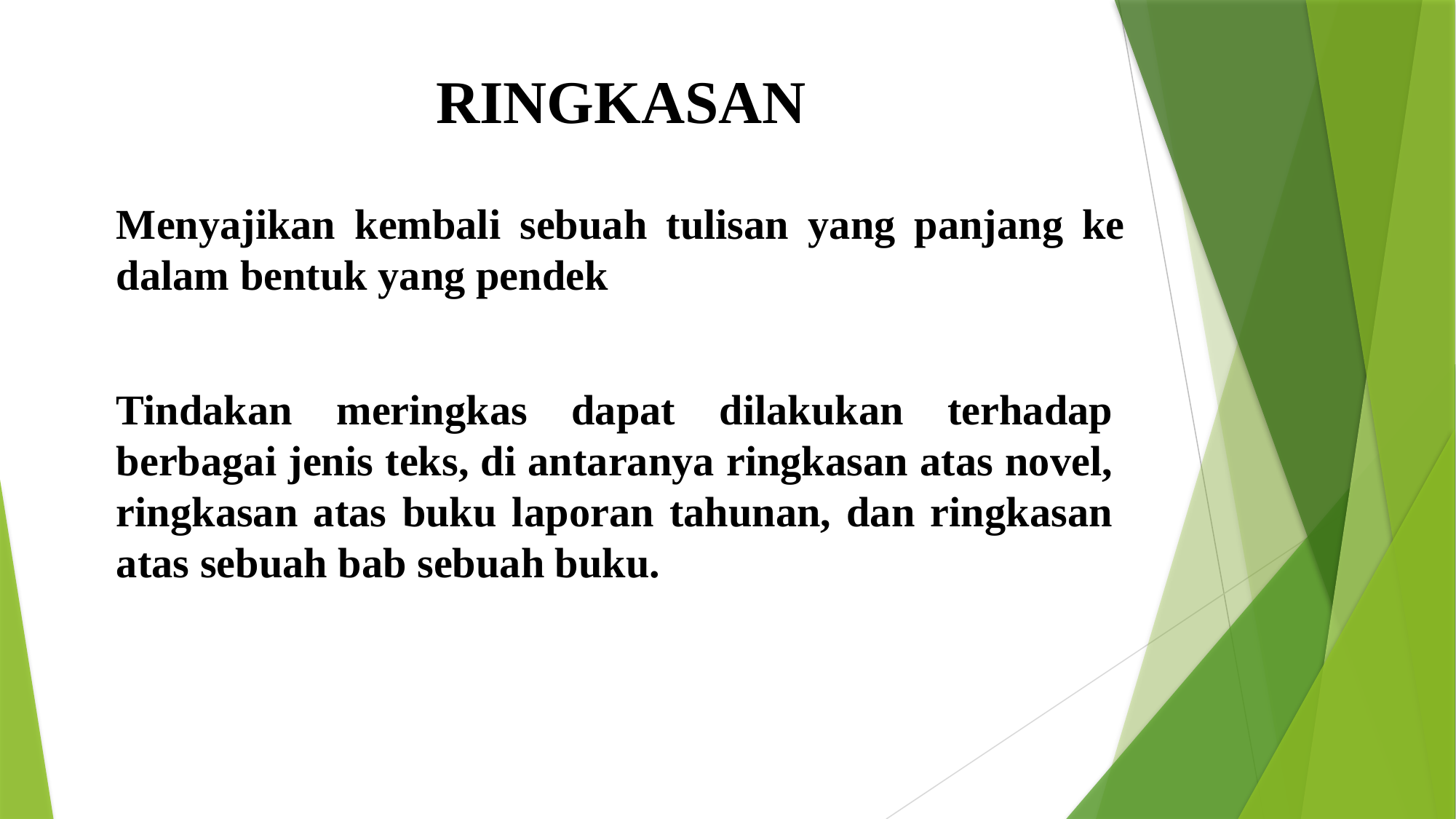

RINGKASAN
Menyajikan kembali sebuah tulisan yang panjang ke dalam bentuk yang pendek
Tindakan meringkas dapat dilakukan terhadap berbagai jenis teks, di antaranya ringkasan atas novel, ringkasan atas buku laporan tahunan, dan ringkasan atas sebuah bab sebuah buku.